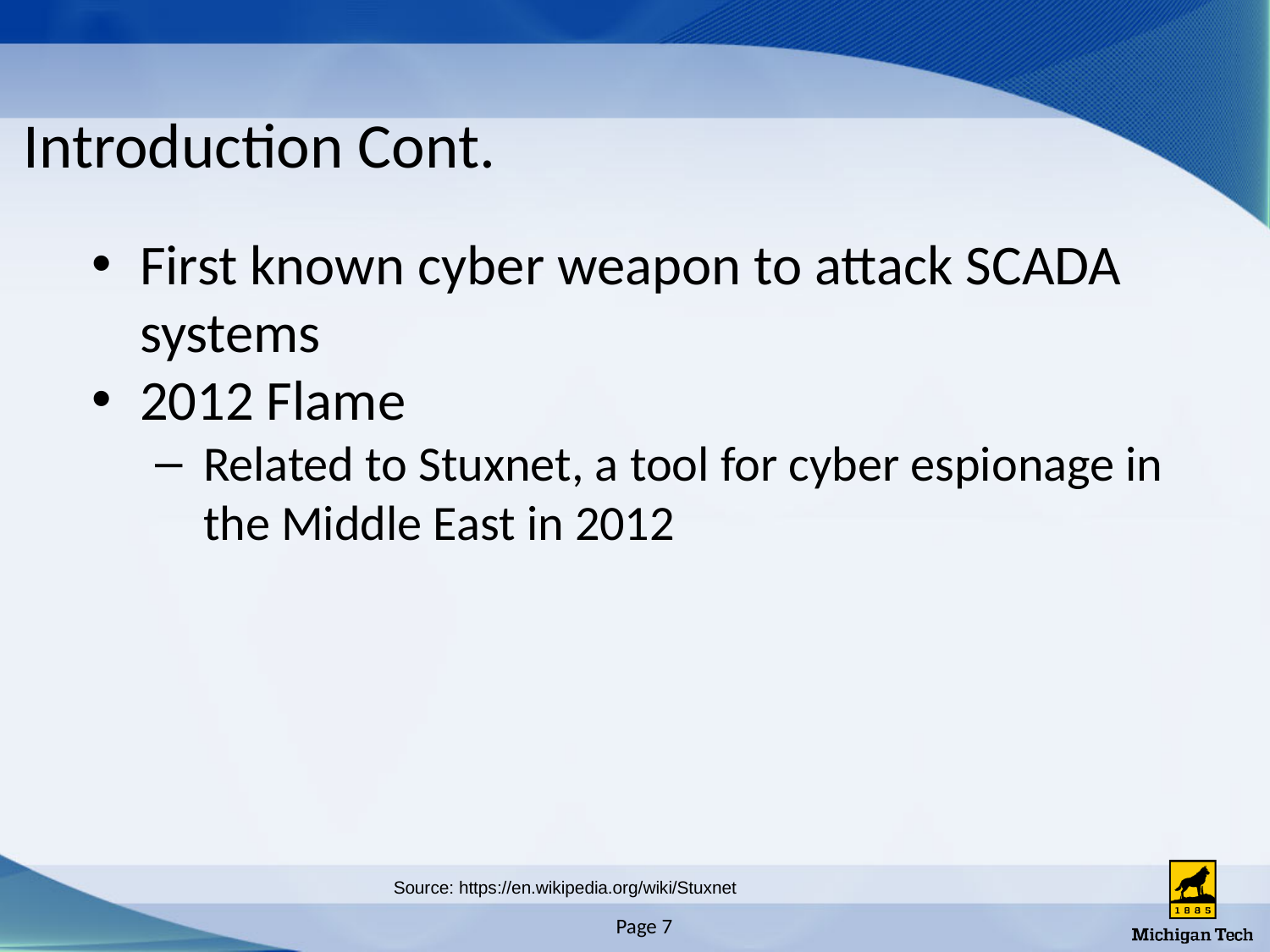

# Introduction Cont.
First known cyber weapon to attack SCADA systems
2012 Flame
Related to Stuxnet, a tool for cyber espionage in the Middle East in 2012
Source: https://en.wikipedia.org/wiki/Stuxnet